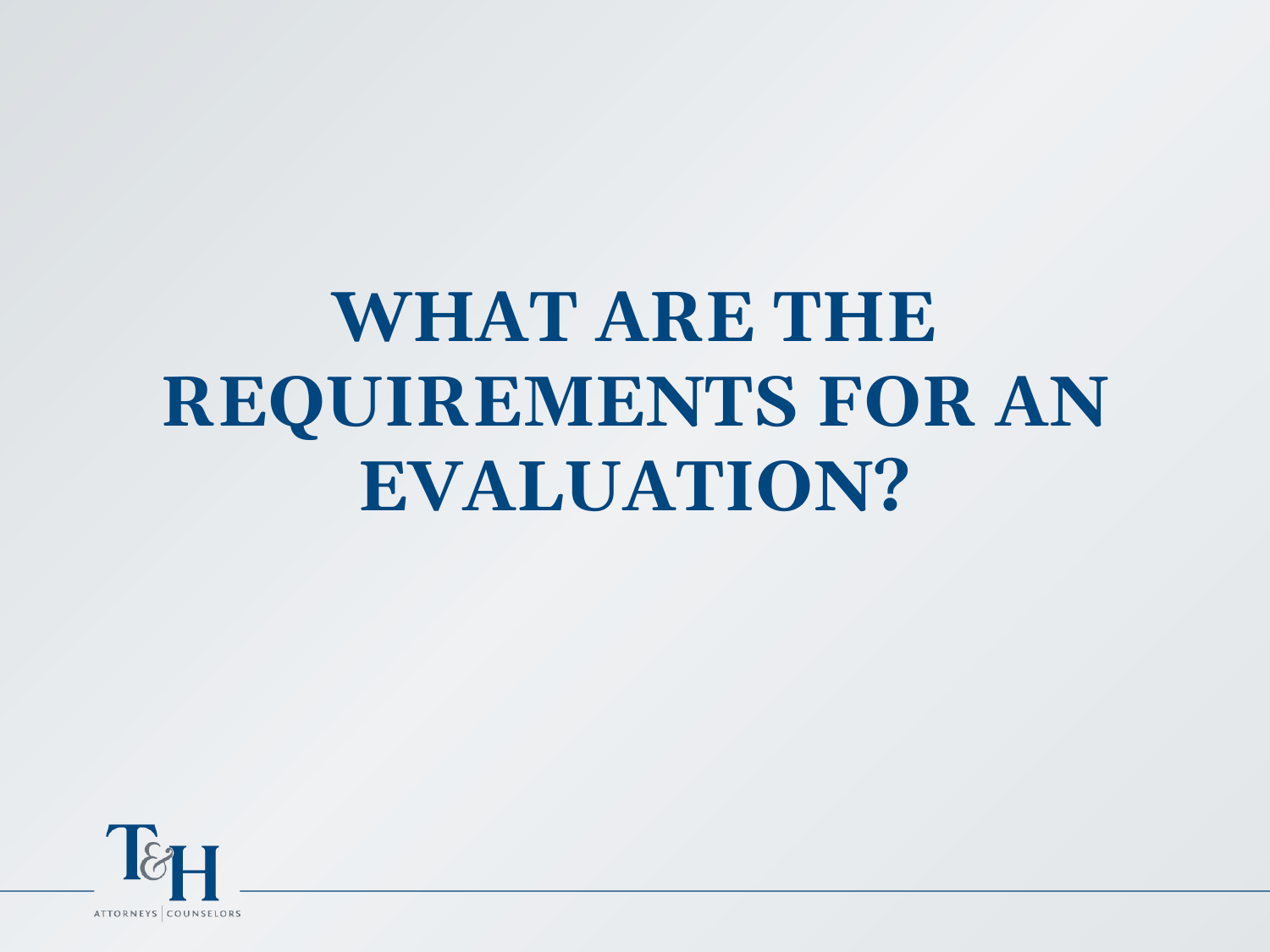

# What ARE THE REQUIREMENTS FOR an evaluation?